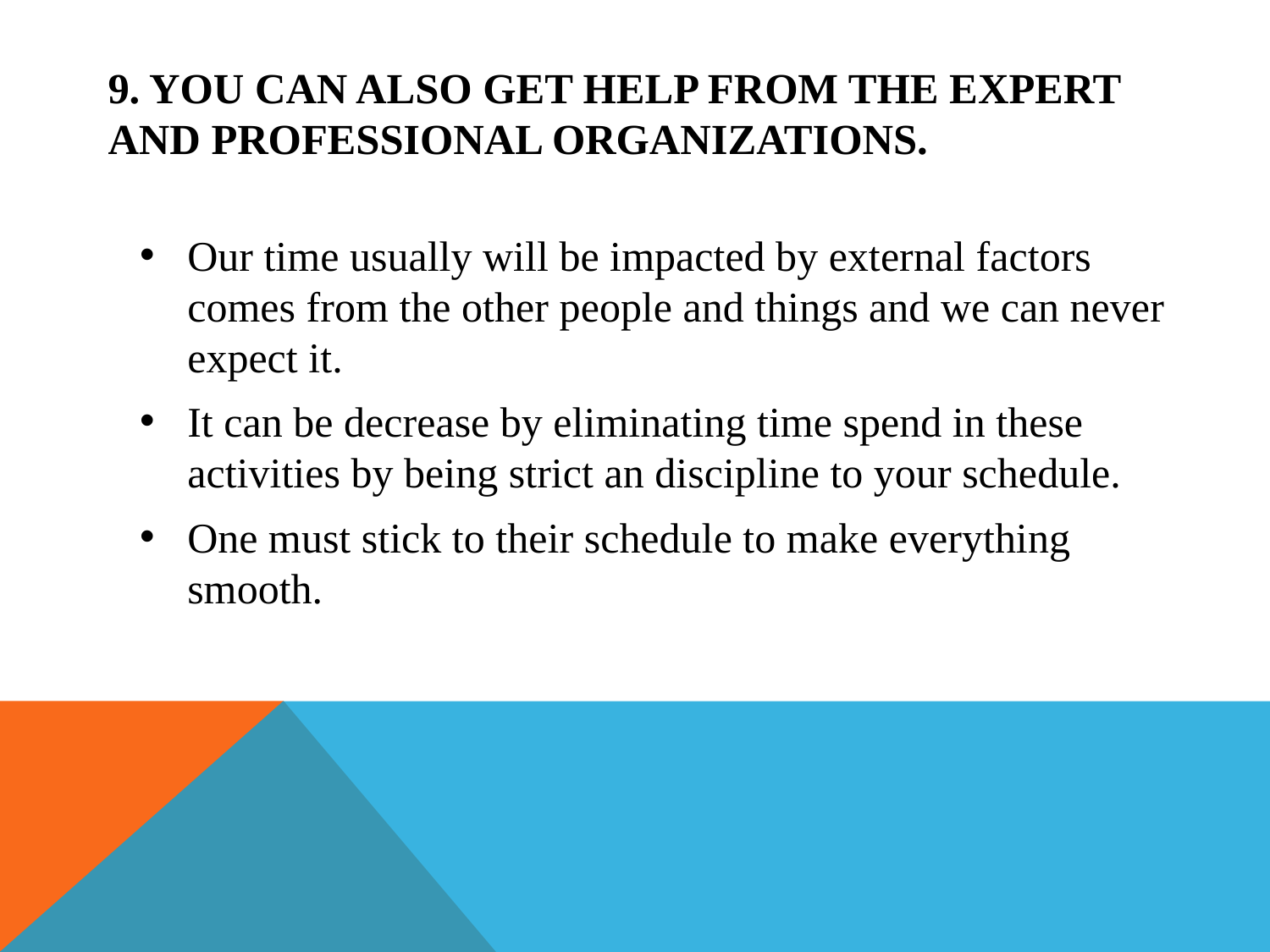

# 9. YOU CAN ALSO GET HELP FROM THE EXPERT AND PROFESSIONAL ORGANIZATIONS.
Our time usually will be impacted by external factors comes from the other people and things and we can never expect it.
It can be decrease by eliminating time spend in these activities by being strict an discipline to your schedule.
One must stick to their schedule to make everything smooth.